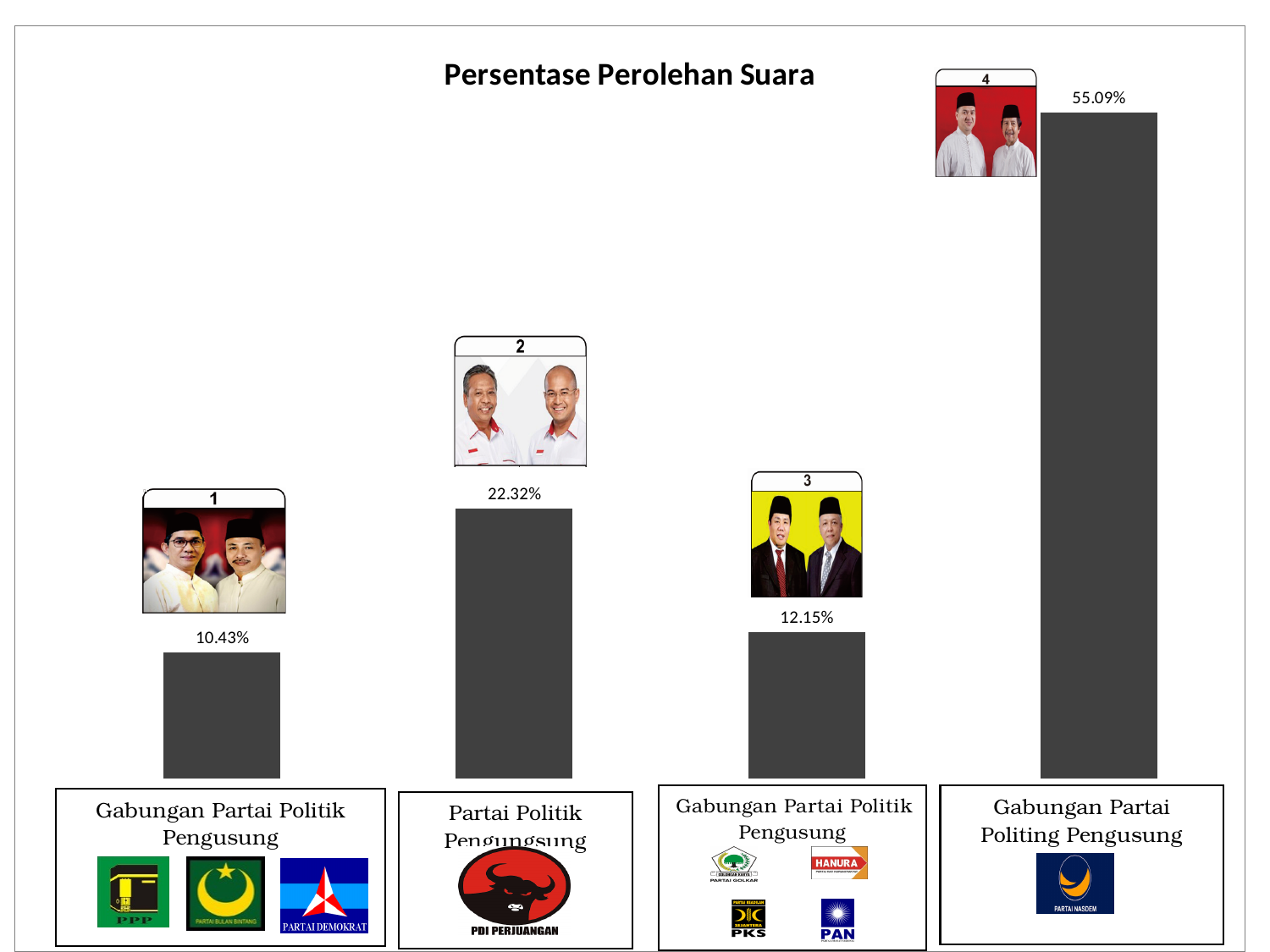

### Chart:

| Category | Persentase Perolehan Suara |
|---|---|
| Dr. H Yusron Ihza, L.L.M dan H.Yusroni Yazid, SE.,MM | 0.10432351602626617 |
| H. Rustam Effendi, SE dan H. Muhammad Irwansyah, S.Sos,.M.Si | 0.22323646056823354 |
| Hidayat Arsani dan               H. Sukirman, SH | 0.1215265587413042 |
| Erzaldi Rosman dan          Drs. H. Abdul Fatah, M.Si | 0.5509134646641961 |